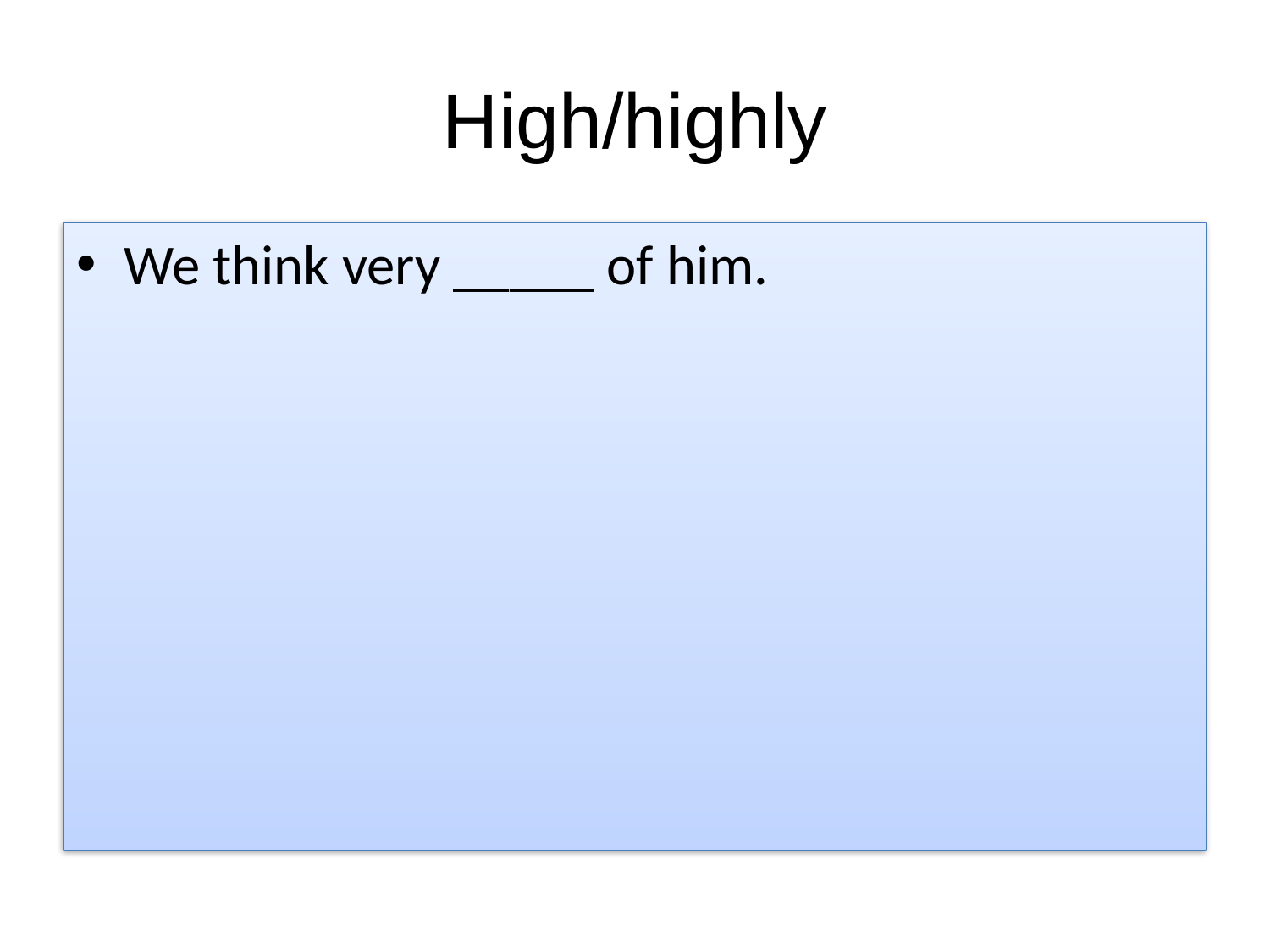

# High/highly
We think very _____ of him.